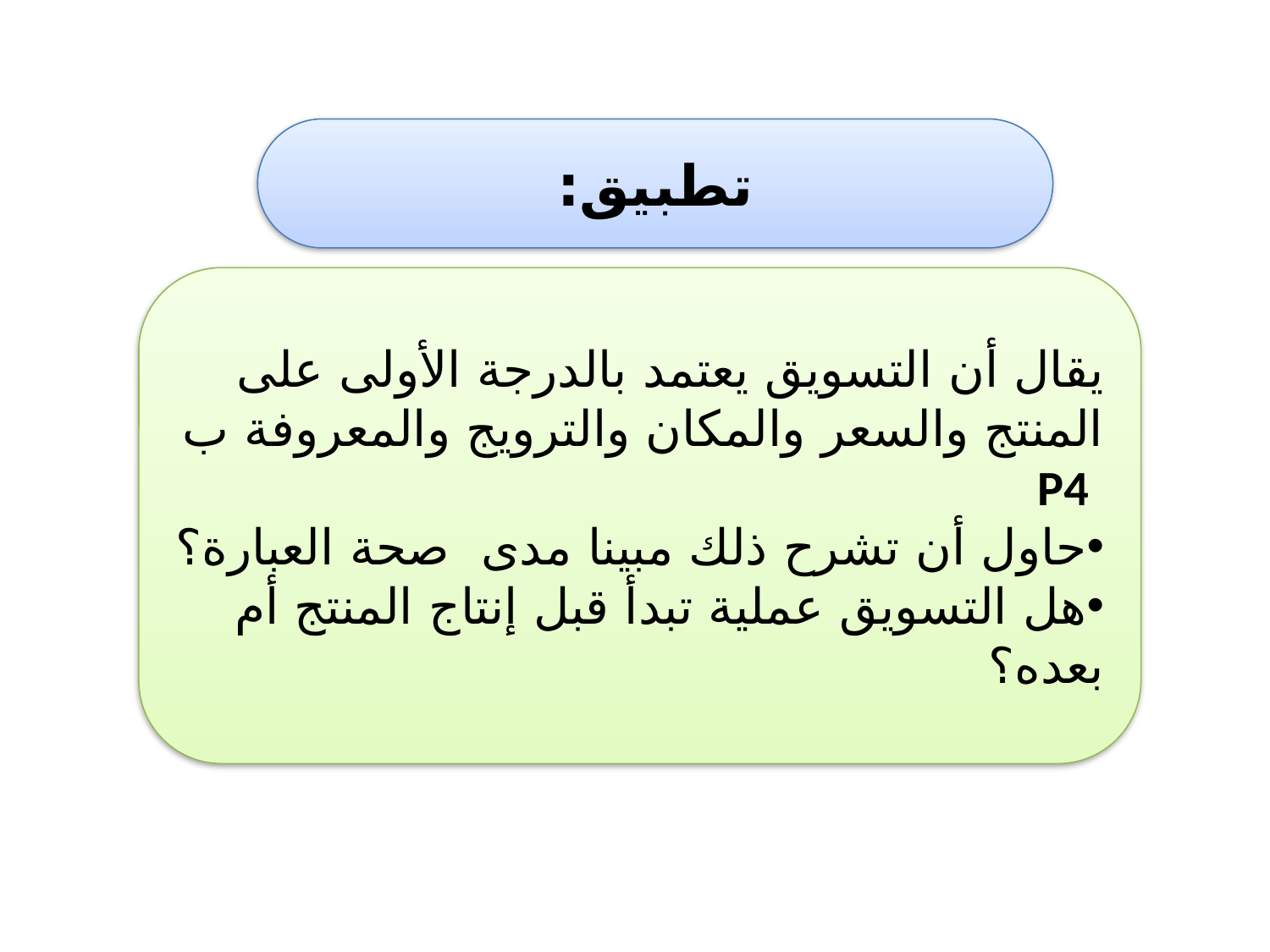

تطبيق:
يقال أن التسويق يعتمد بالدرجة الأولى على المنتج والسعر والمكان والترويج والمعروفة ب  P4
حاول أن تشرح ذلك مبينا مدى  صحة العبارة؟
هل التسويق عملية تبدأ قبل إنتاج المنتج أم بعده؟